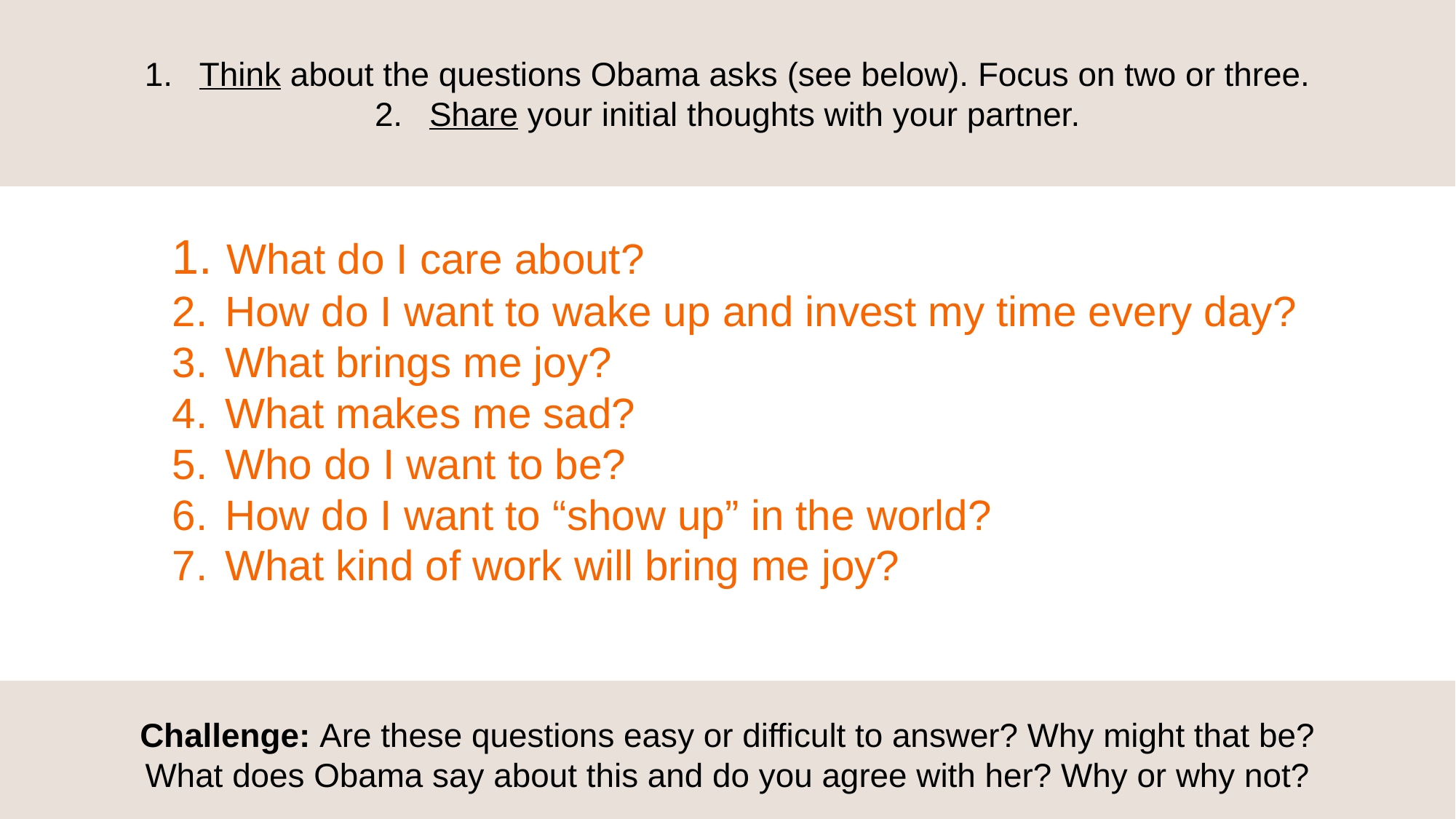

Think about the questions Obama asks (see below). Focus on two or three.
Share your initial thoughts with your partner.
 What do I care about?
 How do I want to wake up and invest my time every day?
 What brings me joy?
 What makes me sad?
 Who do I want to be?
 How do I want to “show up” in the world?
 What kind of work will bring me joy?

Challenge: Are these questions easy or difficult to answer? Why might that be?
What does Obama say about this and do you agree with her? Why or why not?